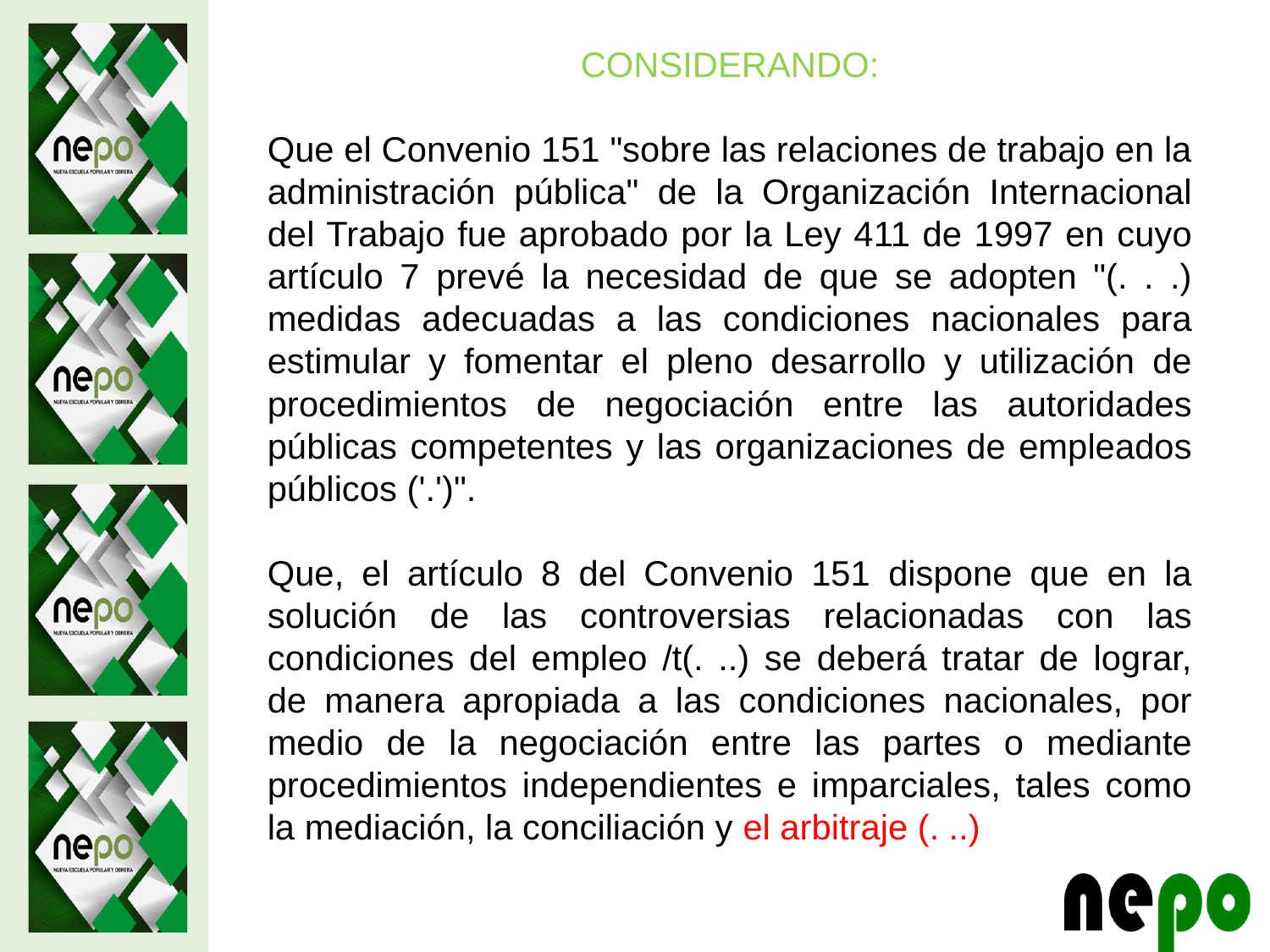

CONSIDERANDO:

Que el Convenio 151 "sobre las relaciones de trabajo en la administración pública" de la Organización Internacional del Trabajo fue aprobado por la Ley 411 de 1997 en cuyo artículo 7 prevé la necesidad de que se adopten "(. . .) medidas adecuadas a las condiciones nacionales para estimular y fomentar el pleno desarrollo y utilización de procedimientos de negociación entre las autoridades públicas competentes y las organizaciones de empleados públicos ('.')".

Que, el artículo 8 del Convenio 151 dispone que en la solución de las controversias relacionadas con las condiciones del empleo /t(. ..) se deberá tratar de lograr, de manera apropiada a las condiciones nacionales, por medio de la negociación entre las partes o mediante procedimientos independientes e imparciales, tales como la mediación, la conciliación y el arbitraje (. ..)